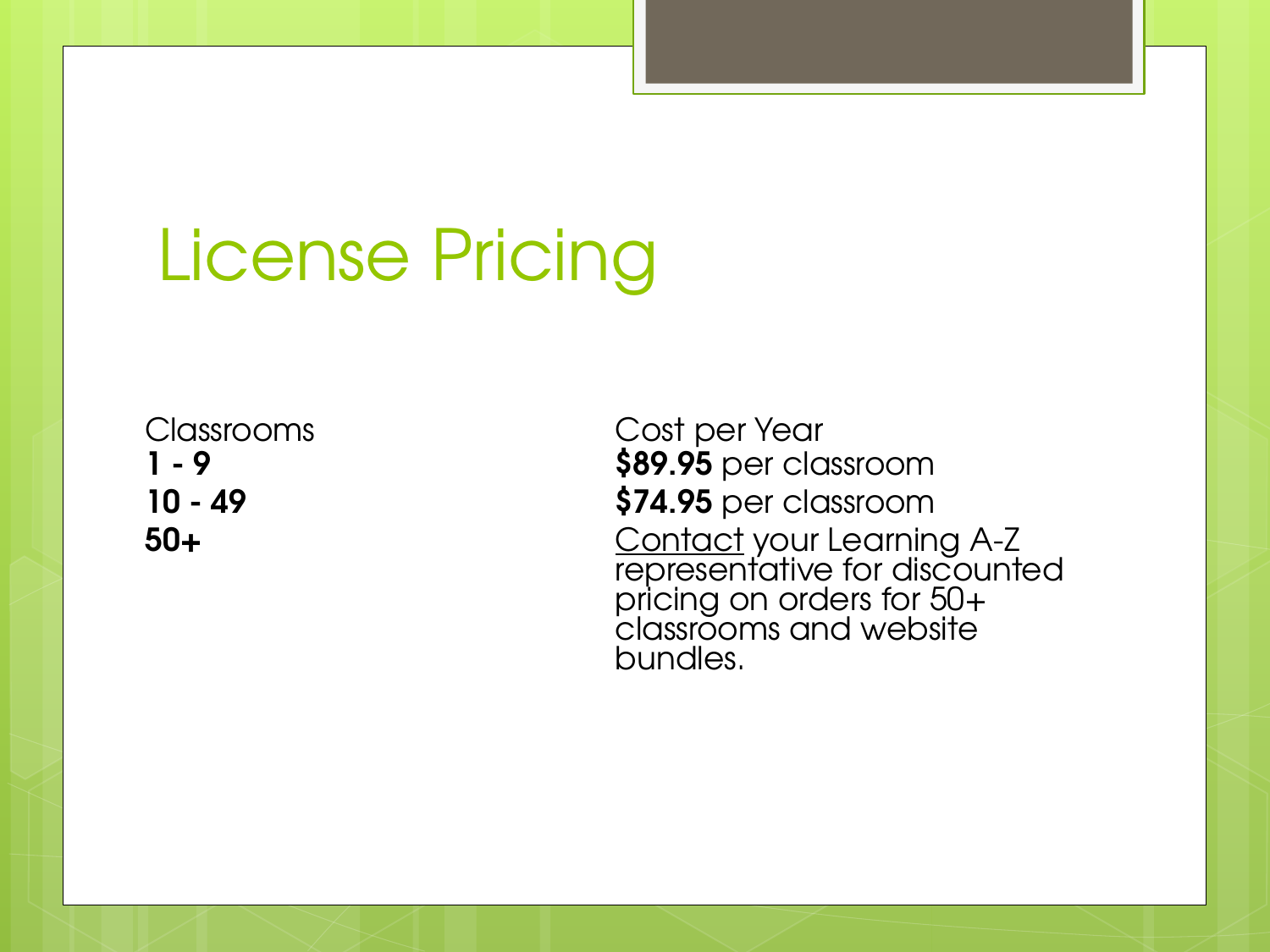

# License Pricing
| Classrooms | Cost per Year |
| --- | --- |
| 1 - 9 | $89.95 per classroom |
| 10 - 49 | $74.95 per classroom |
| 50+ | Contact your Learning A-Z representative for discounted pricing on orders for 50+ classrooms and website bundles. |